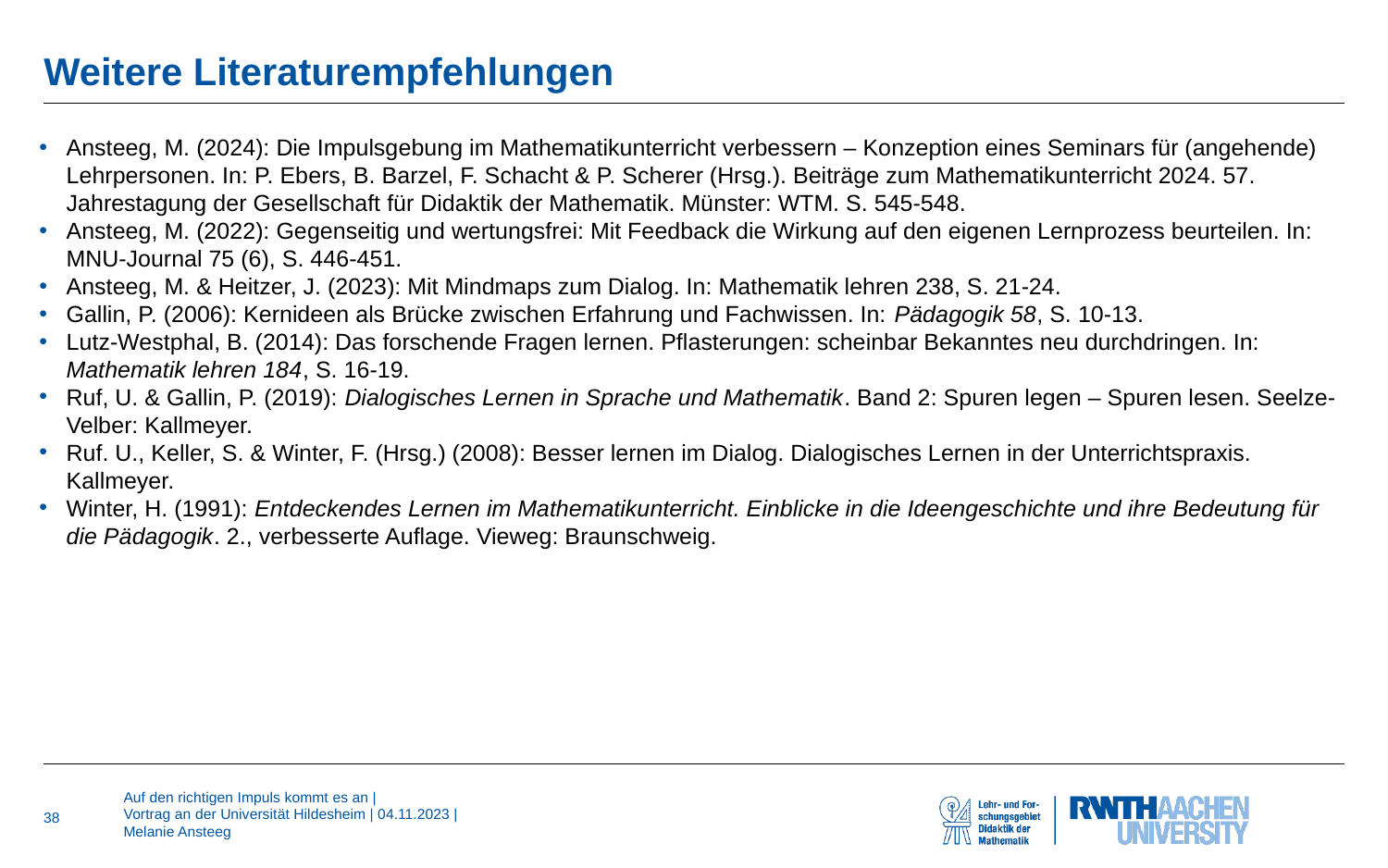

# Weitere Literaturempfehlungen
Ansteeg, M. (2024): Die Impulsgebung im Mathematikunterricht verbessern – Konzeption eines Seminars für (angehende) Lehrpersonen. In: P. Ebers, B. Barzel, F. Schacht & P. Scherer (Hrsg.). Beiträge zum Mathematikunterricht 2024. 57. Jahrestagung der Gesellschaft für Didaktik der Mathematik. Münster: WTM. S. 545-548.
Ansteeg, M. (2022): Gegenseitig und wertungsfrei: Mit Feedback die Wirkung auf den eigenen Lernprozess beurteilen. In: MNU-Journal 75 (6), S. 446-451.
Ansteeg, M. & Heitzer, J. (2023): Mit Mindmaps zum Dialog. In: Mathematik lehren 238, S. 21-24.
Gallin, P. (2006): Kernideen als Brücke zwischen Erfahrung und Fachwissen. In: Pädagogik 58, S. 10-13.
Lutz-Westphal, B. (2014): Das forschende Fragen lernen. Pflasterungen: scheinbar Bekanntes neu durchdringen. In: Mathematik lehren 184, S. 16-19.
Ruf, U. & Gallin, P. (2019): Dialogisches Lernen in Sprache und Mathematik. Band 2: Spuren legen – Spuren lesen. Seelze-Velber: Kallmeyer.
Ruf. U., Keller, S. & Winter, F. (Hrsg.) (2008): Besser lernen im Dialog. Dialogisches Lernen in der Unterrichtspraxis. Kallmeyer.
Winter, H. (1991): Entdeckendes Lernen im Mathematikunterricht. Einblicke in die Ideengeschichte und ihre Bedeutung für die Pädagogik. 2., verbesserte Auflage. Vieweg: Braunschweig.